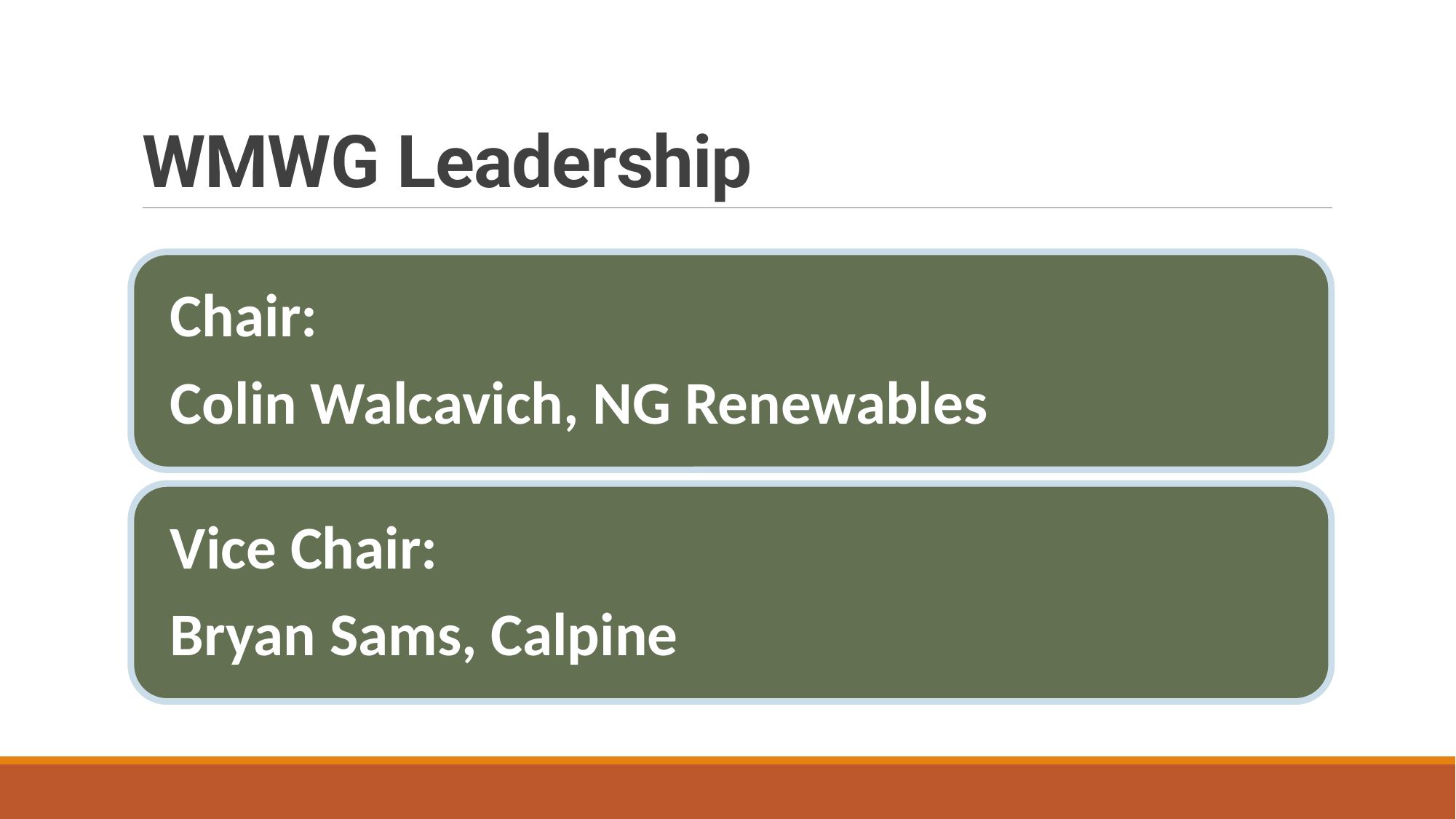

# WMWG Leadership
Chair:
Colin Walcavich, NG Renewables
Vice Chair:
Bryan Sams, Calpine